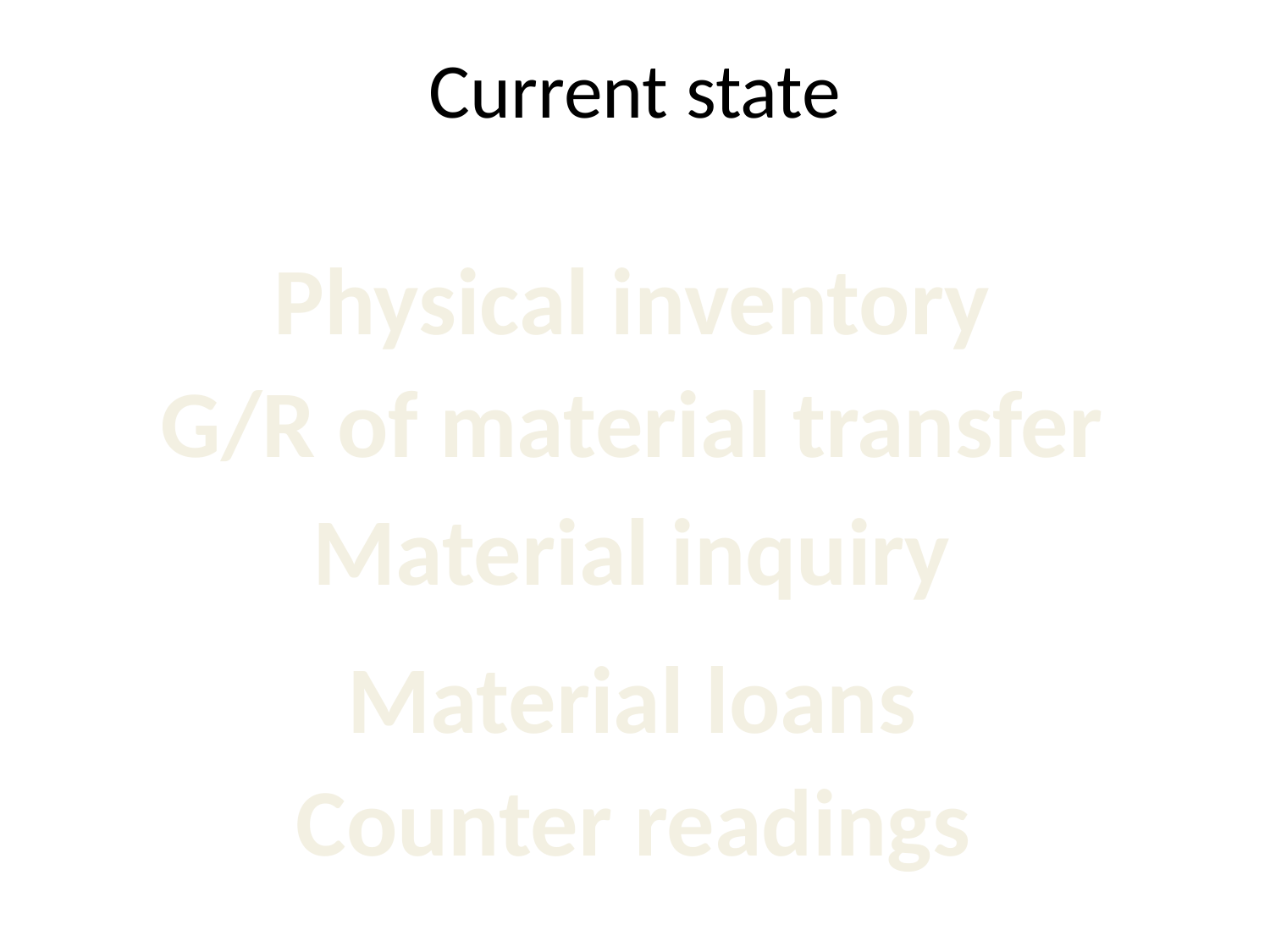

# Current state
Physical inventory
G/R of material transfer
Material inquiry
Material loans
Counter readings